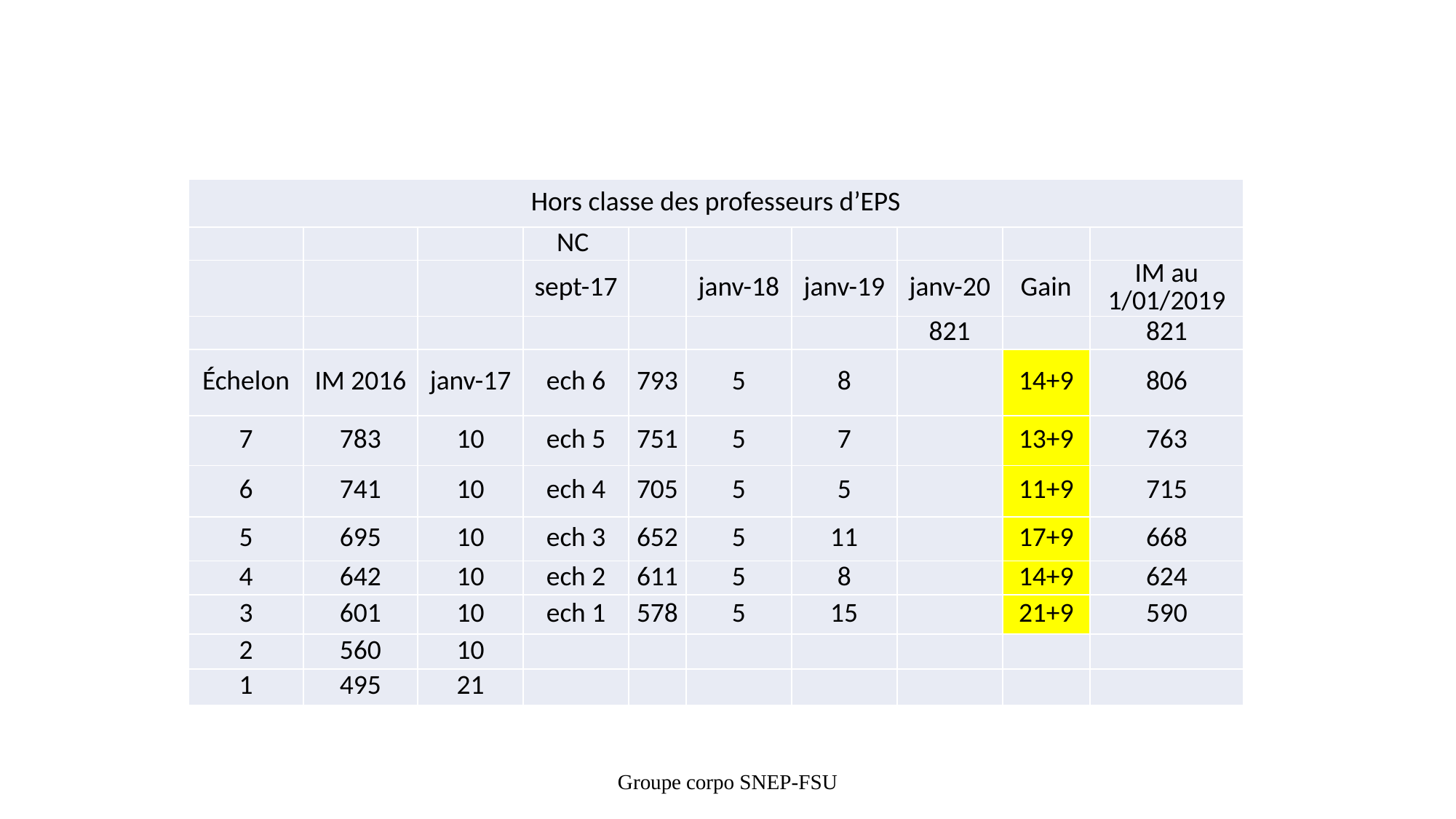

#
| Hors classe des professeurs d’EPS |  |  |  |  |  |  |  |  |  |
| --- | --- | --- | --- | --- | --- | --- | --- | --- | --- |
|  |  |  | NC |  |  |  |  |  |  |
|  |  |  | sept-17 |  | janv-18 | janv-19 | janv-20 | Gain | IM au 1/01/2019 |
|  |  |  |  |  |  |  | 821 |  | 821 |
| Échelon | IM 2016 | janv-17 | ech 6 | 793 | 5 | 8 |  | 14+9 | 806 |
| 7 | 783 | 10 | ech 5 | 751 | 5 | 7 |  | 13+9 | 763 |
| 6 | 741 | 10 | ech 4 | 705 | 5 | 5 |  | 11+9 | 715 |
| 5 | 695 | 10 | ech 3 | 652 | 5 | 11 |  | 17+9 | 668 |
| 4 | 642 | 10 | ech 2 | 611 | 5 | 8 |  | 14+9 | 624 |
| 3 | 601 | 10 | ech 1 | 578 | 5 | 15 |  | 21+9 | 590 |
| 2 | 560 | 10 |  |  |  |  |  |  |  |
| 1 | 495 | 21 |  |  |  |  |  |  |  |
Groupe corpo SNEP-FSU